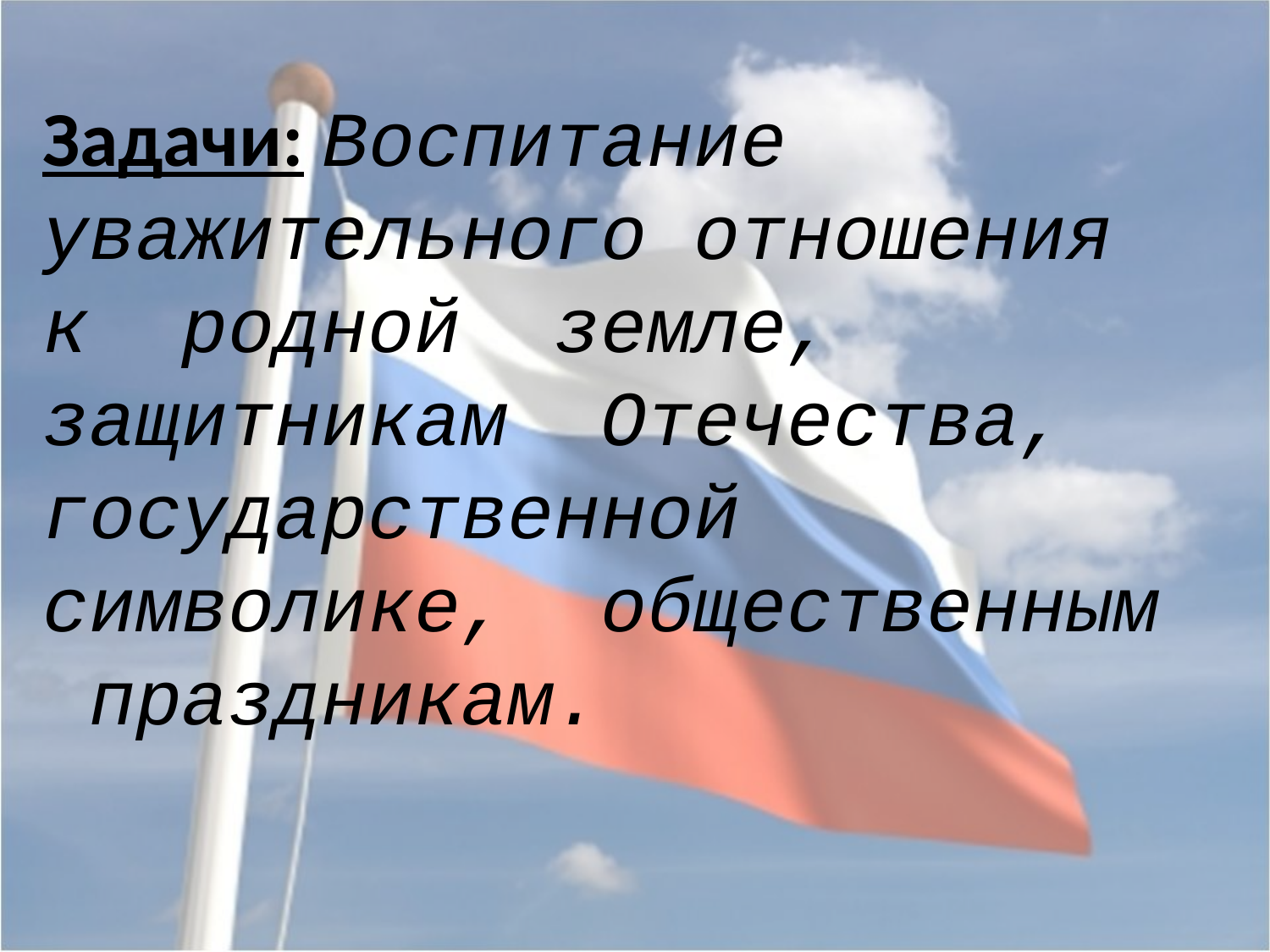

Задачи: Воспитание  уважительного отношения к  родной  земле,  защитникам  Отечества,  государственной  символике,  общественным  праздникам.